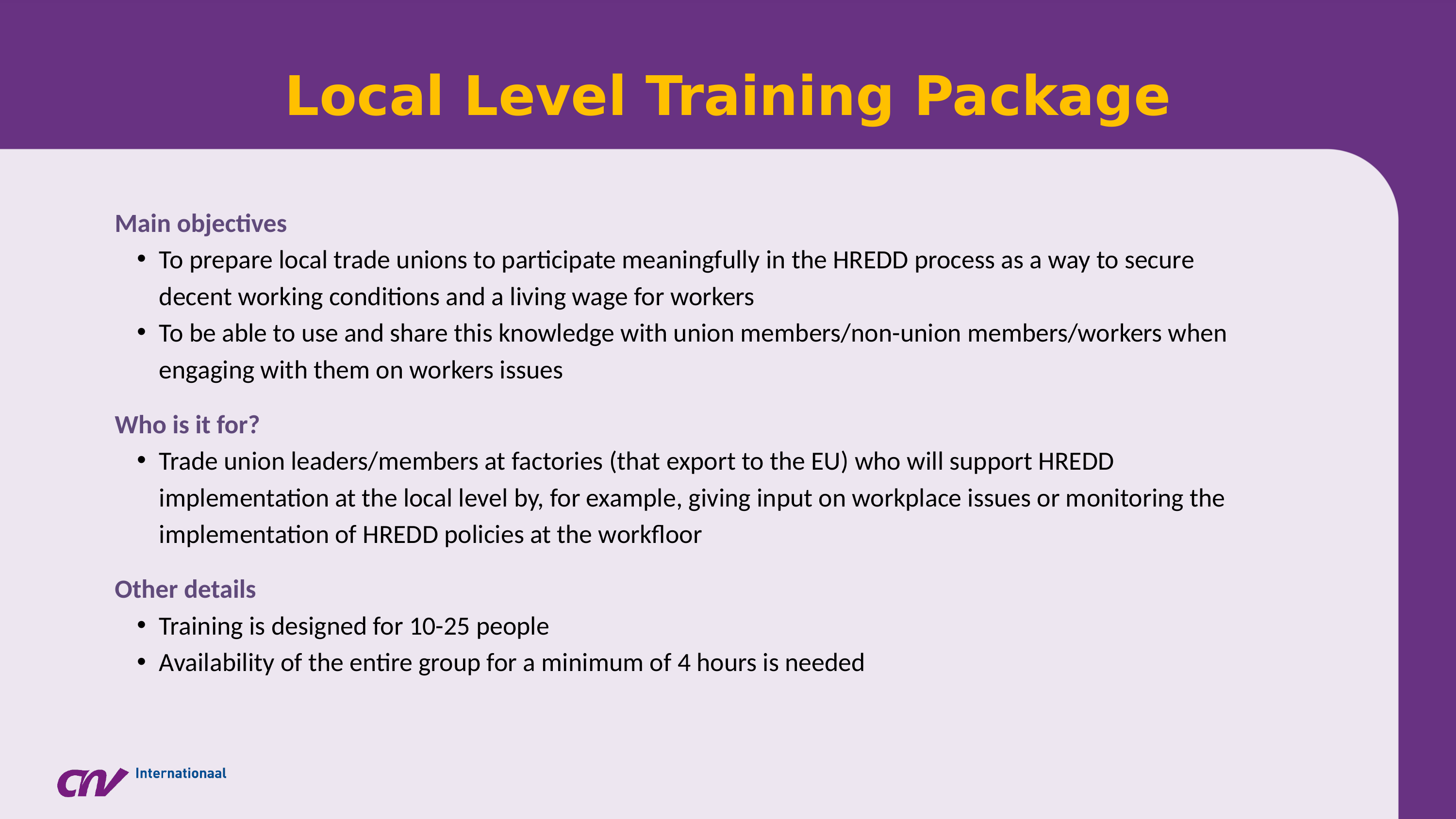

Local Level Training Package
Main objectives
To prepare local trade unions to participate meaningfully in the HREDD process as a way to secure decent working conditions and a living wage for workers
To be able to use and share this knowledge with union members/non-union members/workers when engaging with them on workers issues
Who is it for?
Trade union leaders/members at factories (that export to the EU) who will support HREDD implementation at the local level by, for example, giving input on workplace issues or monitoring the implementation of HREDD policies at the workfloor
Other details
Training is designed for 10-25 people
Availability of the entire group for a minimum of 4 hours is needed